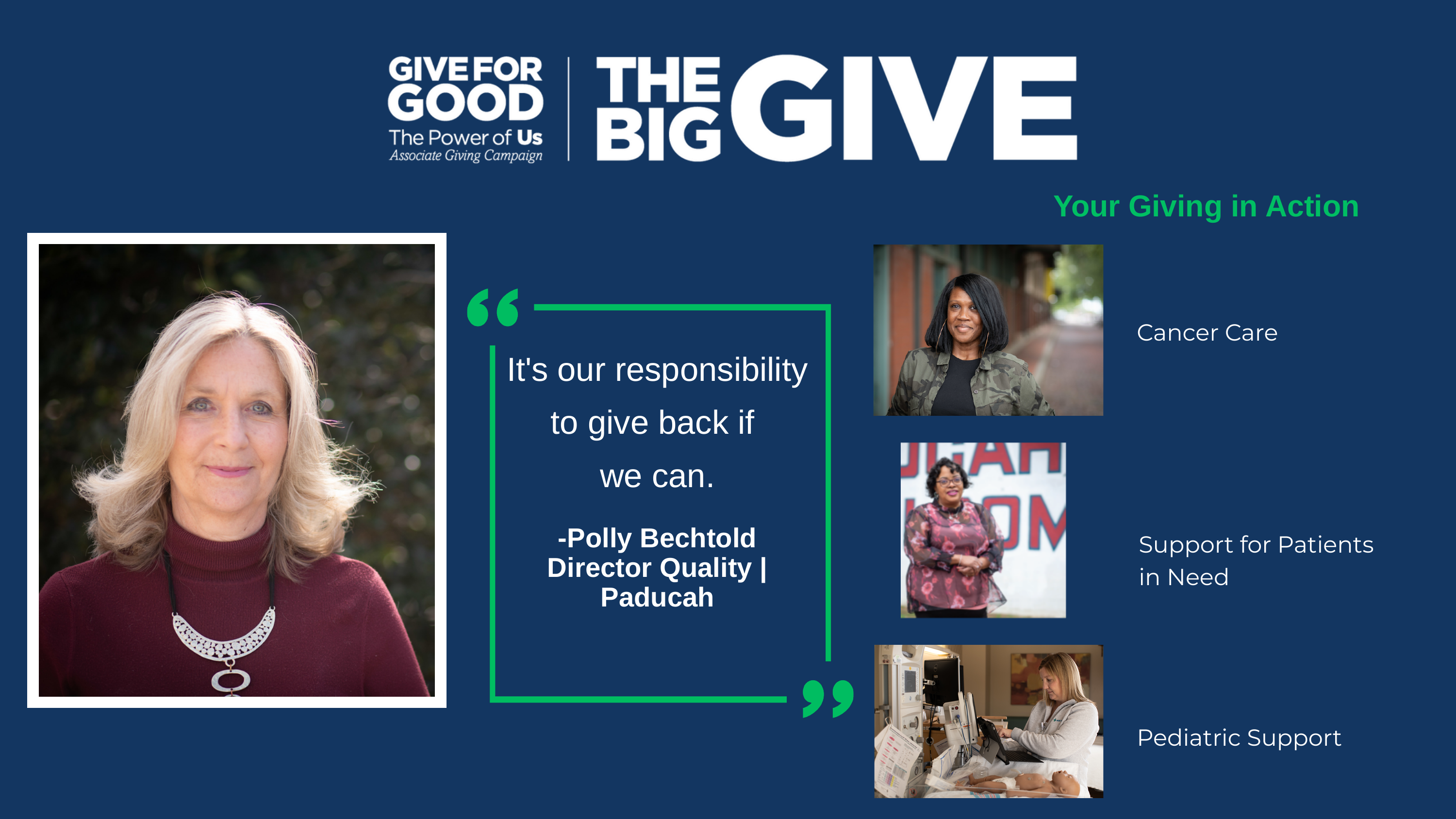

Your Giving in Action

Cancer Care
It's our responsibility to give back if
we can.

-Polly Bechtold
Director Quality | Paducah

Support for Patients
in Need

Pediatric Support